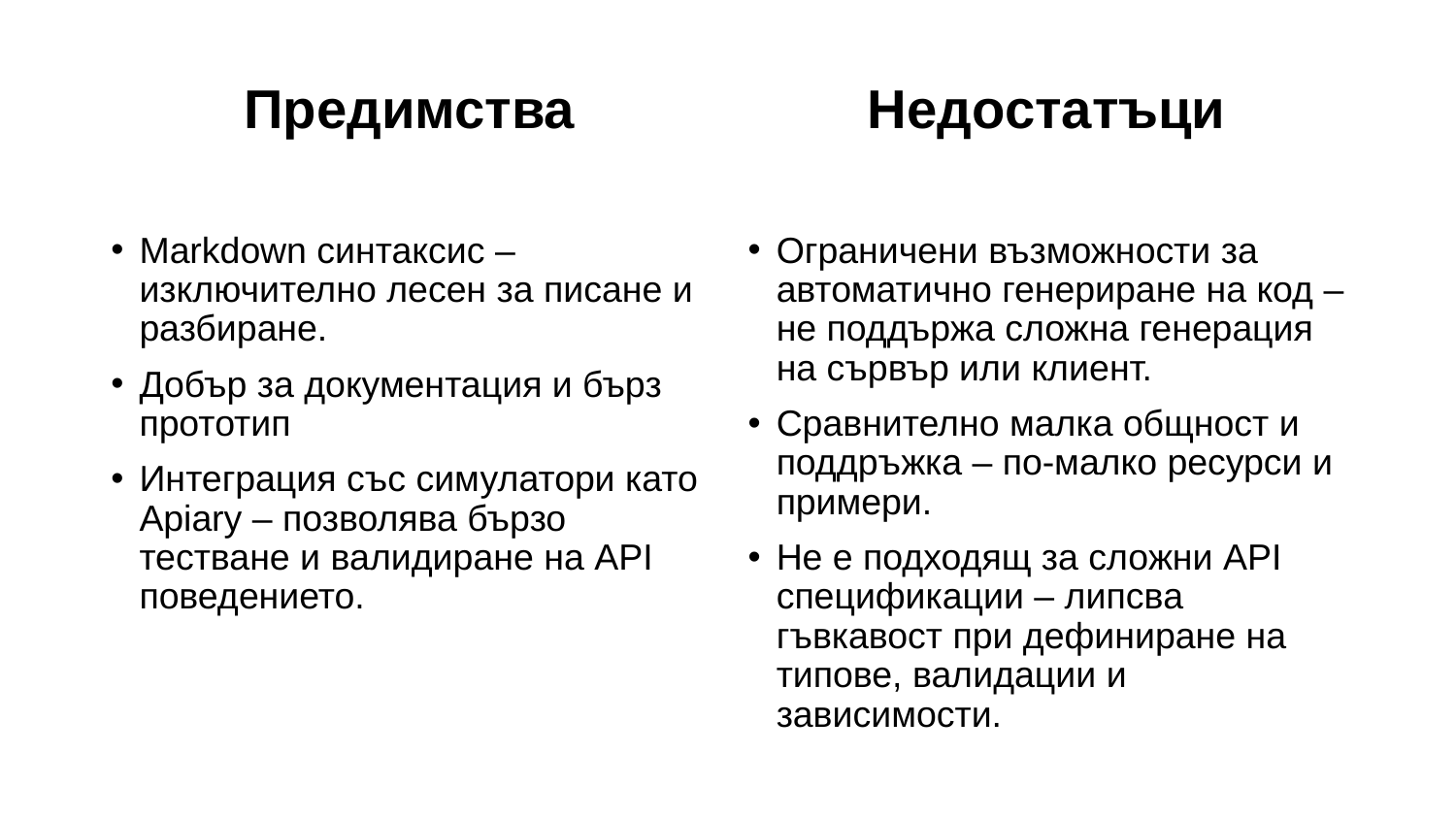

Предимства

Markdown синтаксис – изключително лесен за писане и разбиране.
Добър за документация и бърз прототип
Интеграция със симулатори като Apiary – позволява бързо тестване и валидиране на API поведението.
Недостатъци

Ограничени възможности за автоматично генериране на код – не поддържа сложна генерация на сървър или клиент.
Сравнително малка общност и поддръжка – по-малко ресурси и примери.
Не е подходящ за сложни API спецификации – липсва гъвкавост при дефиниране на типове, валидации и зависимости.